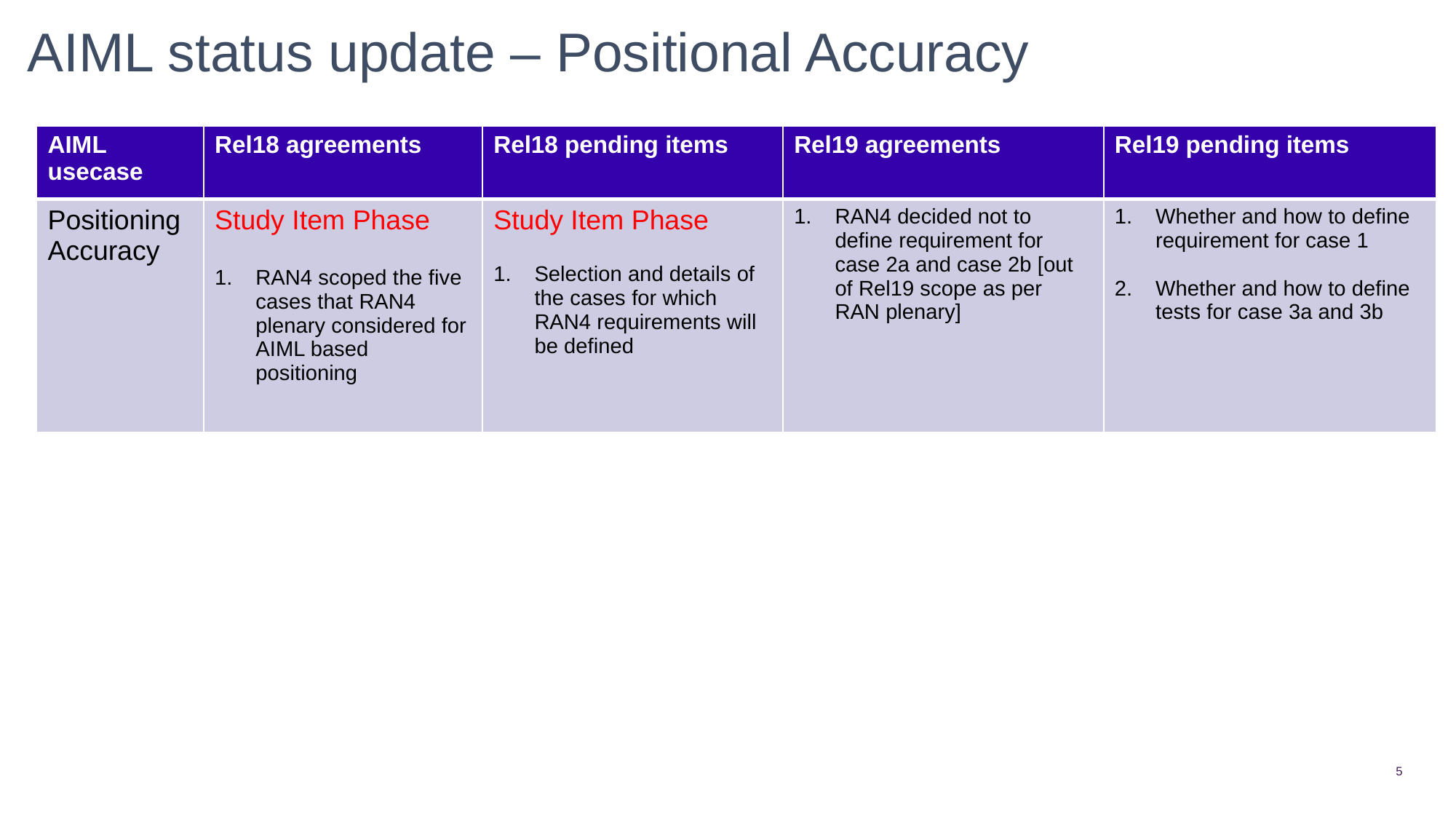

AIML status update – Positional Accuracy
| AIML usecase | Rel18 agreements | Rel18 pending items | Rel19 agreements | Rel19 pending items |
| --- | --- | --- | --- | --- |
| Positioning Accuracy | Study Item Phase RAN4 scoped the five cases that RAN4 plenary considered for AIML based positioning | Study Item Phase Selection and details of the cases for which RAN4 requirements will be defined | RAN4 decided not to define requirement for case 2a and case 2b [out of Rel19 scope as per RAN plenary] | Whether and how to define requirement for case 1 Whether and how to define tests for case 3a and 3b |